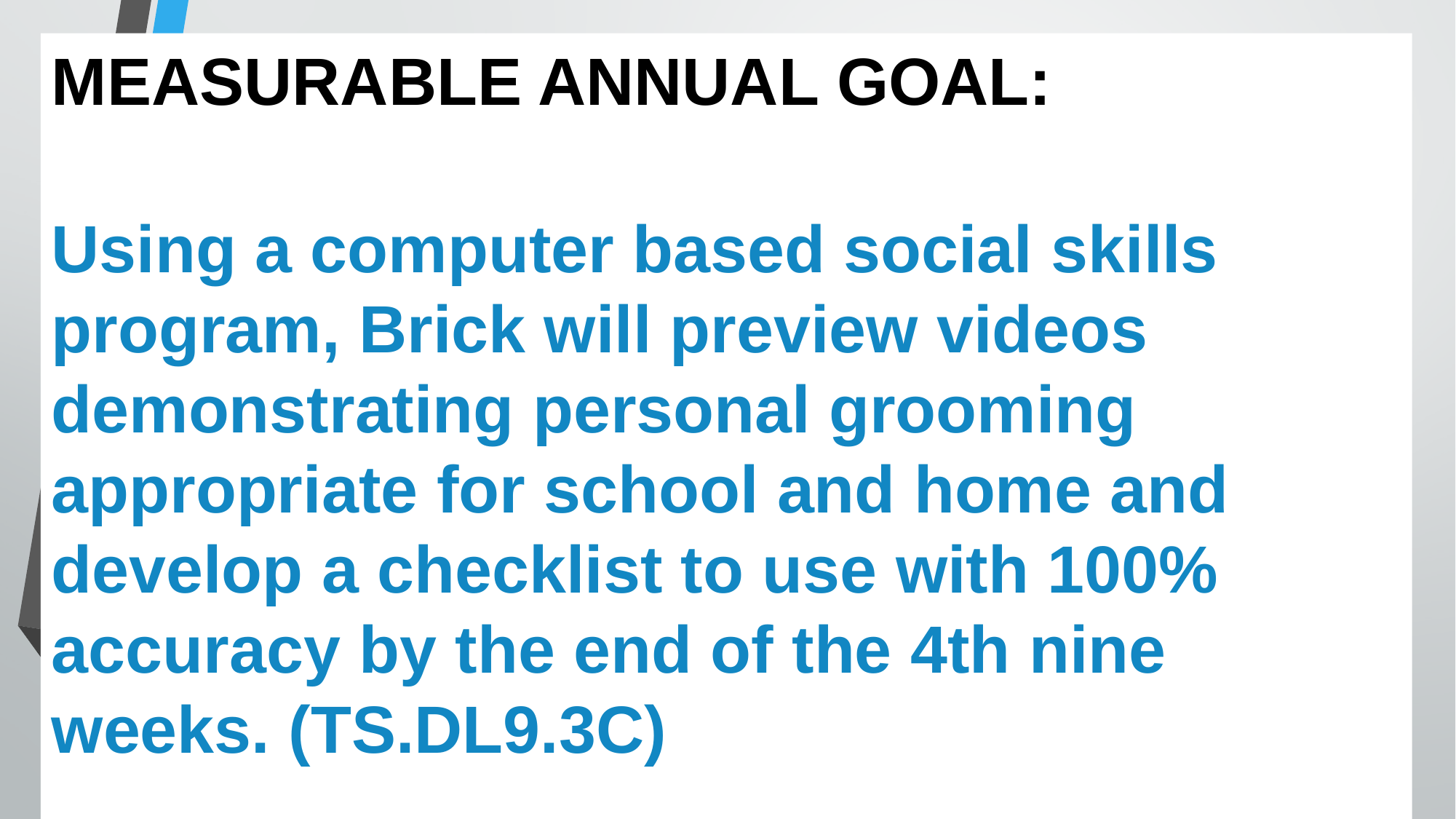

MEASURABLE ANNUAL GOAL:

Using a computer based social skills program, Brick will preview videos demonstrating personal grooming appropriate for school and home and develop a checklist to use with 100% accuracy by the end of the 4th nine weeks. (TS.DL9.3C)